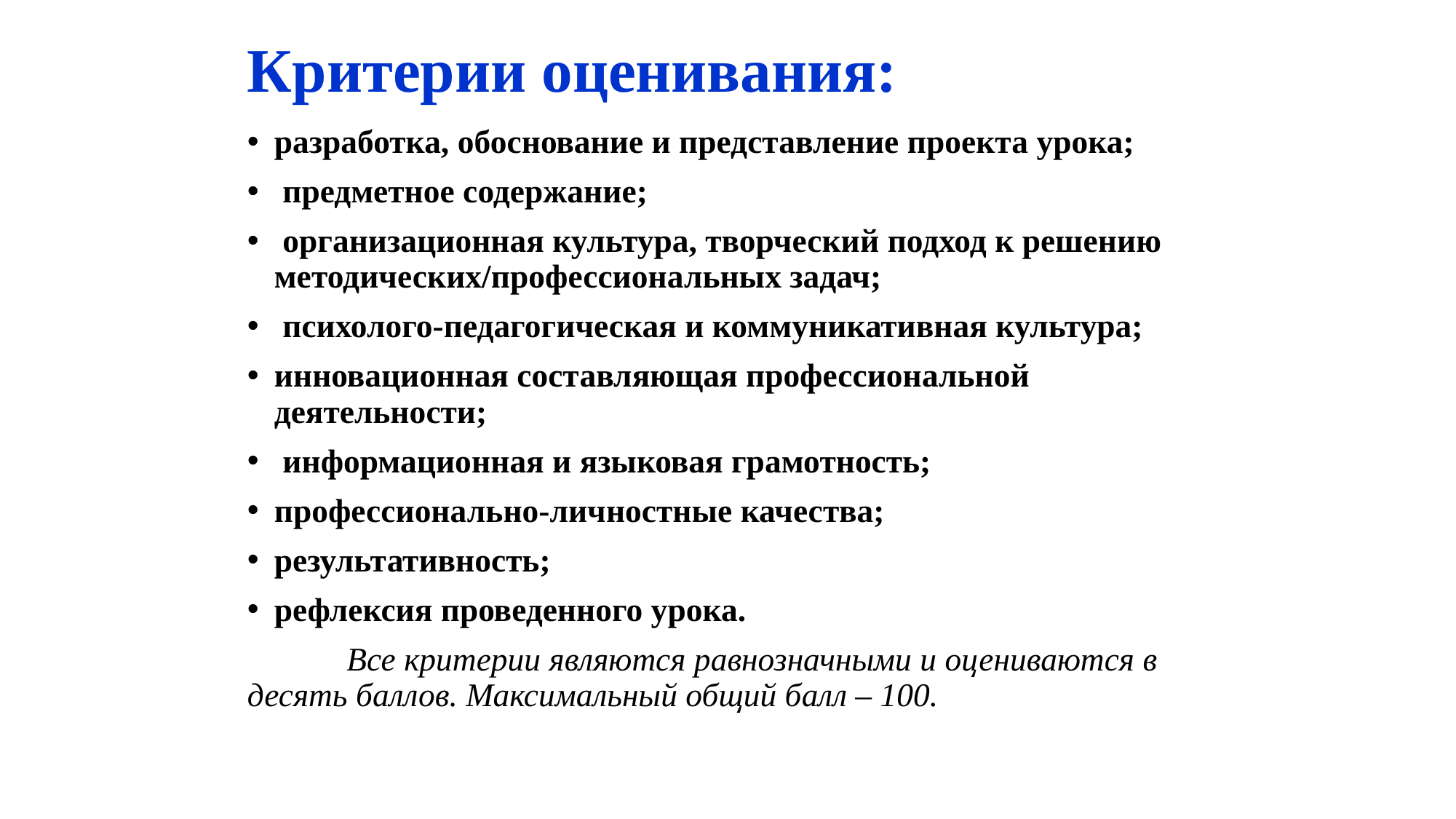

# Критерии оценивания:
разработка, обоснование и представление проекта урока;
 предметное содержание;
 организационная культура, творческий подход к решению методических/профессиональных задач;
 психолого-педагогическая и коммуникативная культура;
инновационная составляющая профессиональной деятельности;
 информационная и языковая грамотность;
профессионально-личностные качества;
результативность;
рефлексия проведенного урока.
	Все критерии являются равнозначными и оцениваются в десять баллов. Максимальный общий балл – 100.